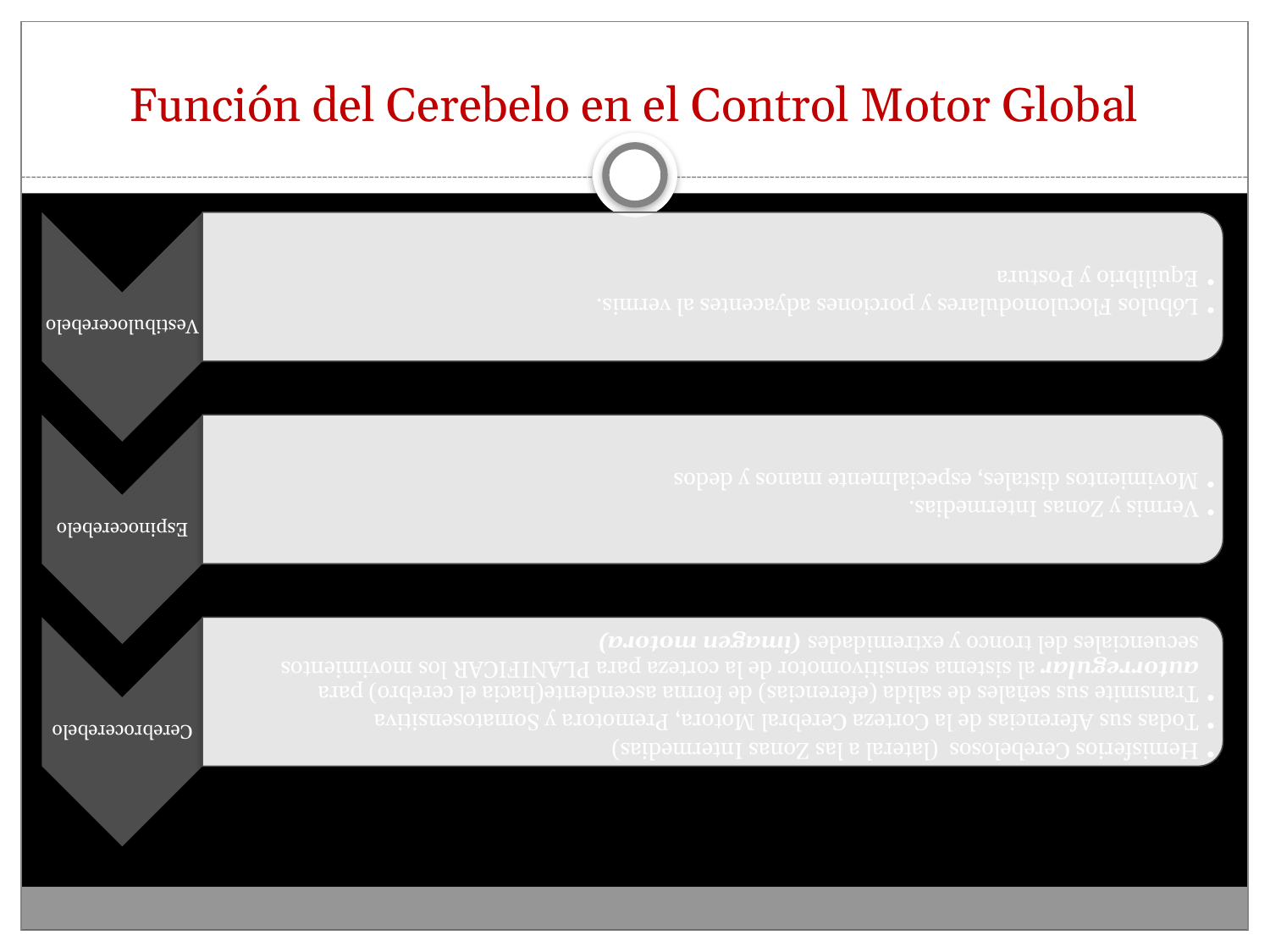

# Función del Cerebelo en el Control Motor Global
Vestibulocerebelo
Lóbulos Floculonodulares y porciones adyacentes al vermis.
Equilibrio y Postura
Espinocerebelo
Vermis y Zonas Intermedias.
Movimientos distales, especialmente manos y dedos
Cerebrocerebelo
Hemisferios Cerebelosos  (lateral a las Zonas Intermedias)
Todas sus Aferencias de la Corteza Cerebral Motora, Premotora y Somatosensitiva
Transmite sus señales de salida (eferencias) de forma ascendente(hacia el cerebro) para autorregular al sistema sensitivomotor de la corteza para PLANIFICAR los movimientos secuenciales del tronco y extremidades (imagen motora)